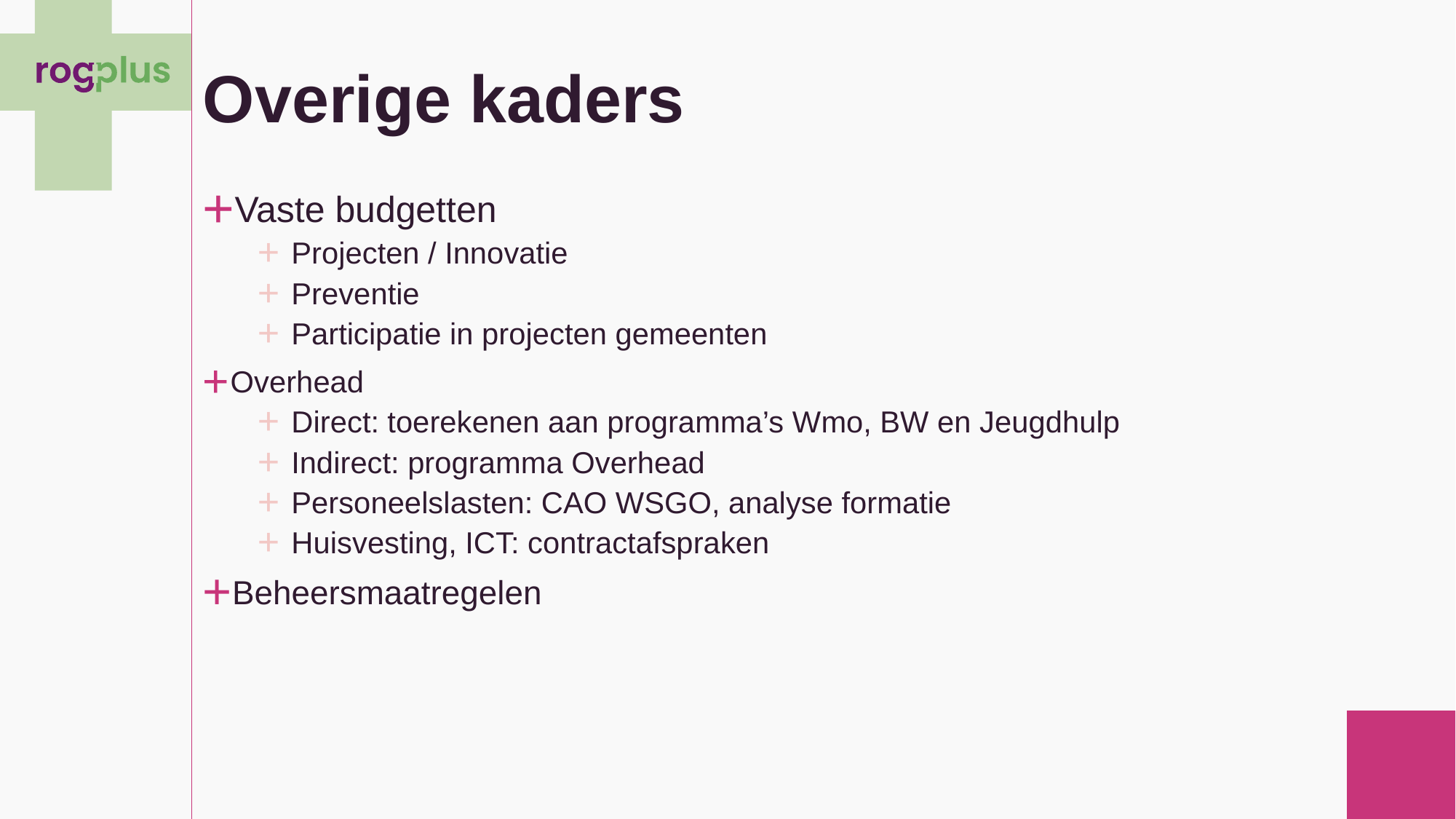

# Overige kaders
Vaste budgetten
Projecten / Innovatie
Preventie
Participatie in projecten gemeenten
Overhead
Direct: toerekenen aan programma’s Wmo, BW en Jeugdhulp
Indirect: programma Overhead
Personeelslasten: CAO WSGO, analyse formatie
Huisvesting, ICT: contractafspraken
Beheersmaatregelen